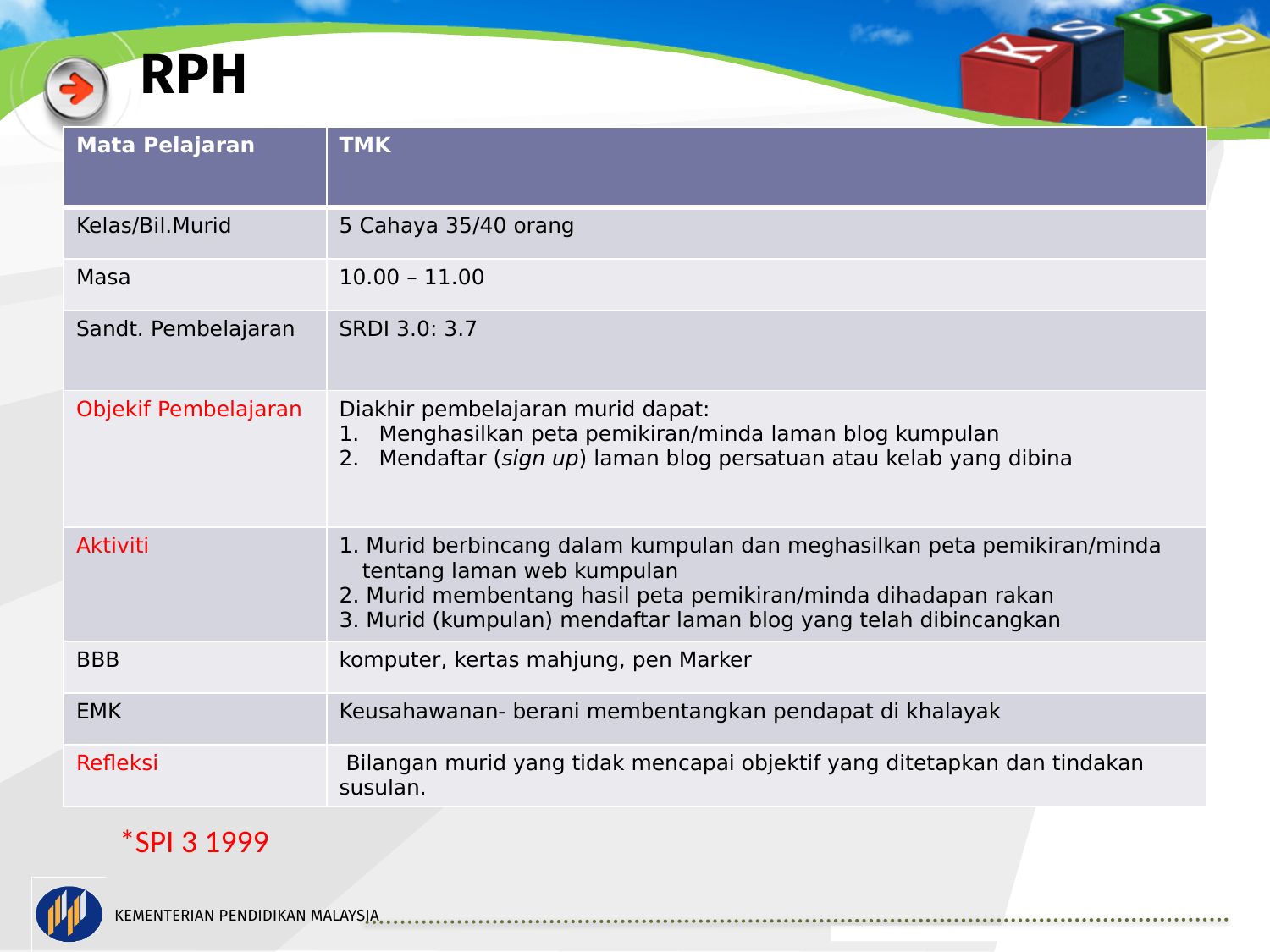

# RPH
| Mata Pelajaran | TMK |
| --- | --- |
| Kelas/Bil.Murid | 5 Cahaya 35/40 orang |
| Masa | 10.00 – 11.00 |
| Sandt. Pembelajaran | SRDI 3.0: 3.7 |
| Objekif Pembelajaran | Diakhir pembelajaran murid dapat: Menghasilkan peta pemikiran/minda laman blog kumpulan Mendaftar (sign up) laman blog persatuan atau kelab yang dibina |
| Aktiviti | 1. Murid berbincang dalam kumpulan dan meghasilkan peta pemikiran/minda tentang laman web kumpulan 2. Murid membentang hasil peta pemikiran/minda dihadapan rakan 3. Murid (kumpulan) mendaftar laman blog yang telah dibincangkan |
| BBB | komputer, kertas mahjung, pen Marker |
| EMK | Keusahawanan- berani membentangkan pendapat di khalayak |
| Refleksi | Bilangan murid yang tidak mencapai objektif yang ditetapkan dan tindakan susulan. |
*SPI 3 1999